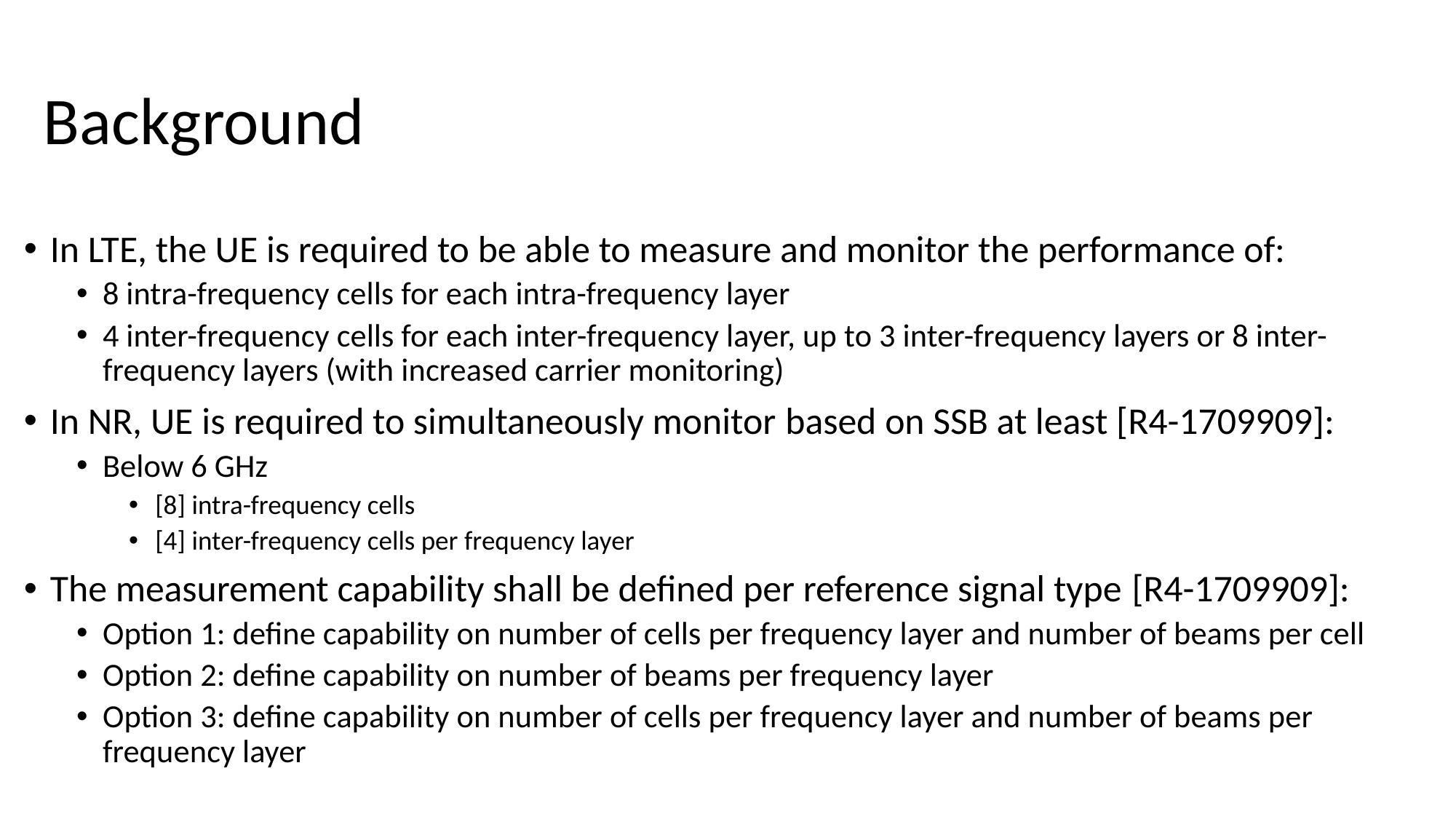

# Background
In LTE, the UE is required to be able to measure and monitor the performance of:
8 intra-frequency cells for each intra-frequency layer
4 inter-frequency cells for each inter-frequency layer, up to 3 inter-frequency layers or 8 inter-frequency layers (with increased carrier monitoring)
In NR, UE is required to simultaneously monitor based on SSB at least [R4-1709909]:
Below 6 GHz
[8] intra-frequency cells
[4] inter-frequency cells per frequency layer
The measurement capability shall be defined per reference signal type [R4-1709909]:
Option 1: define capability on number of cells per frequency layer and number of beams per cell
Option 2: define capability on number of beams per frequency layer
Option 3: define capability on number of cells per frequency layer and number of beams per frequency layer